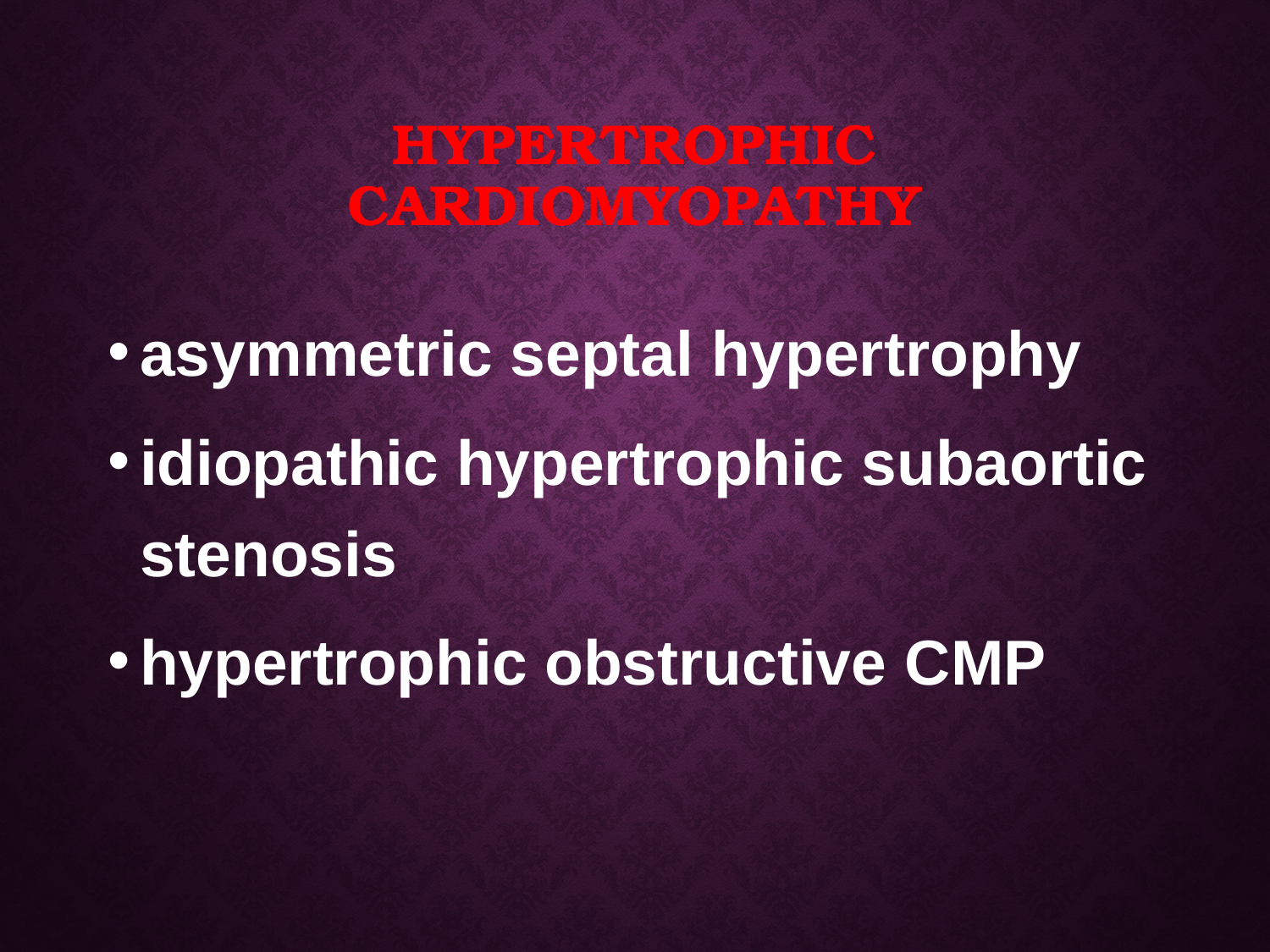

# Hypertrophic cardiomyopathy
asymmetric septal hypertrophy
idiopathic hypertrophic subaortic stenosis
hypertrophic obstructive CMP